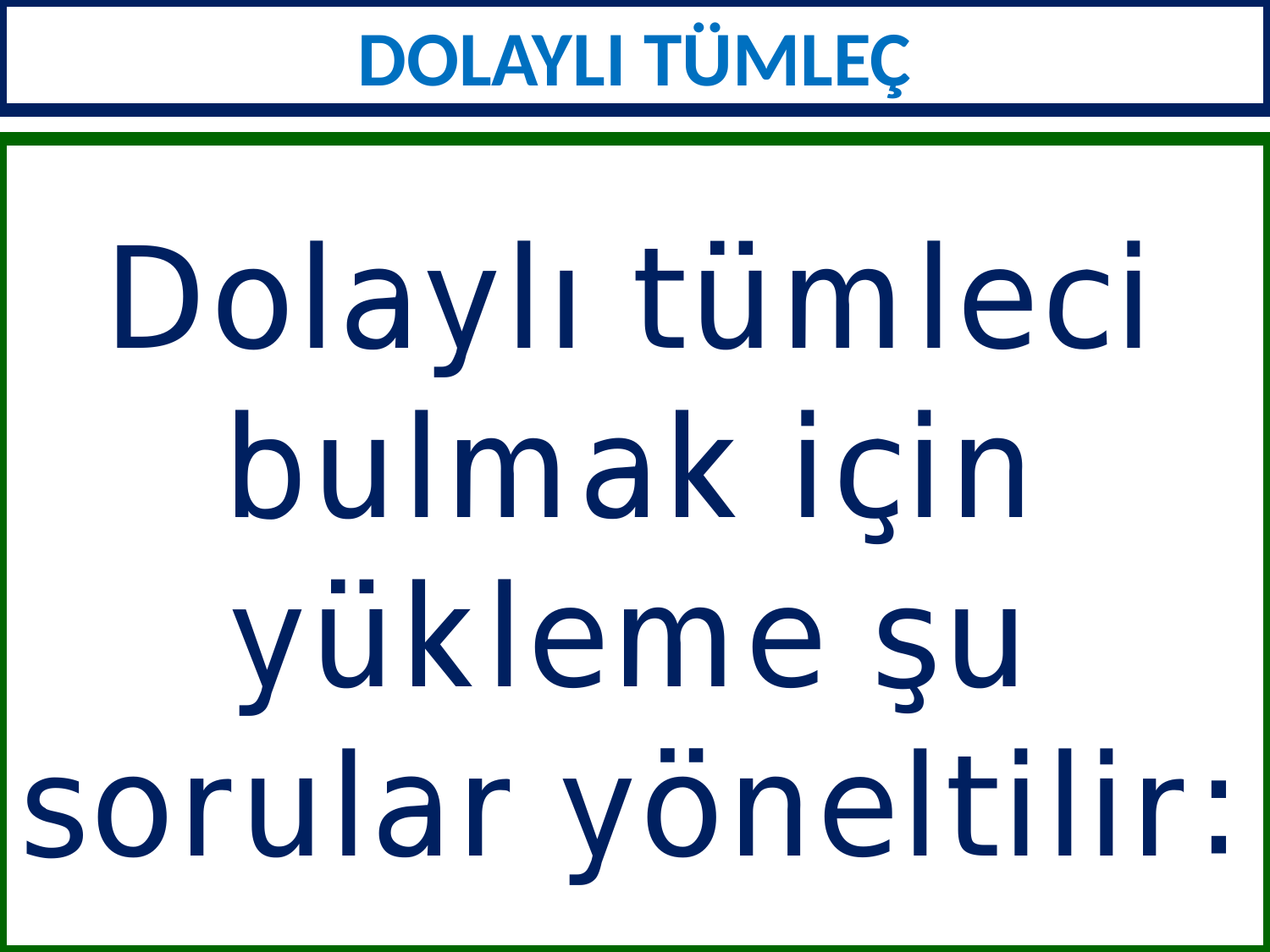

DOLAYLI TÜMLEÇ
Dolaylı tümleci bulmak için yükleme şu sorular yöneltilir: